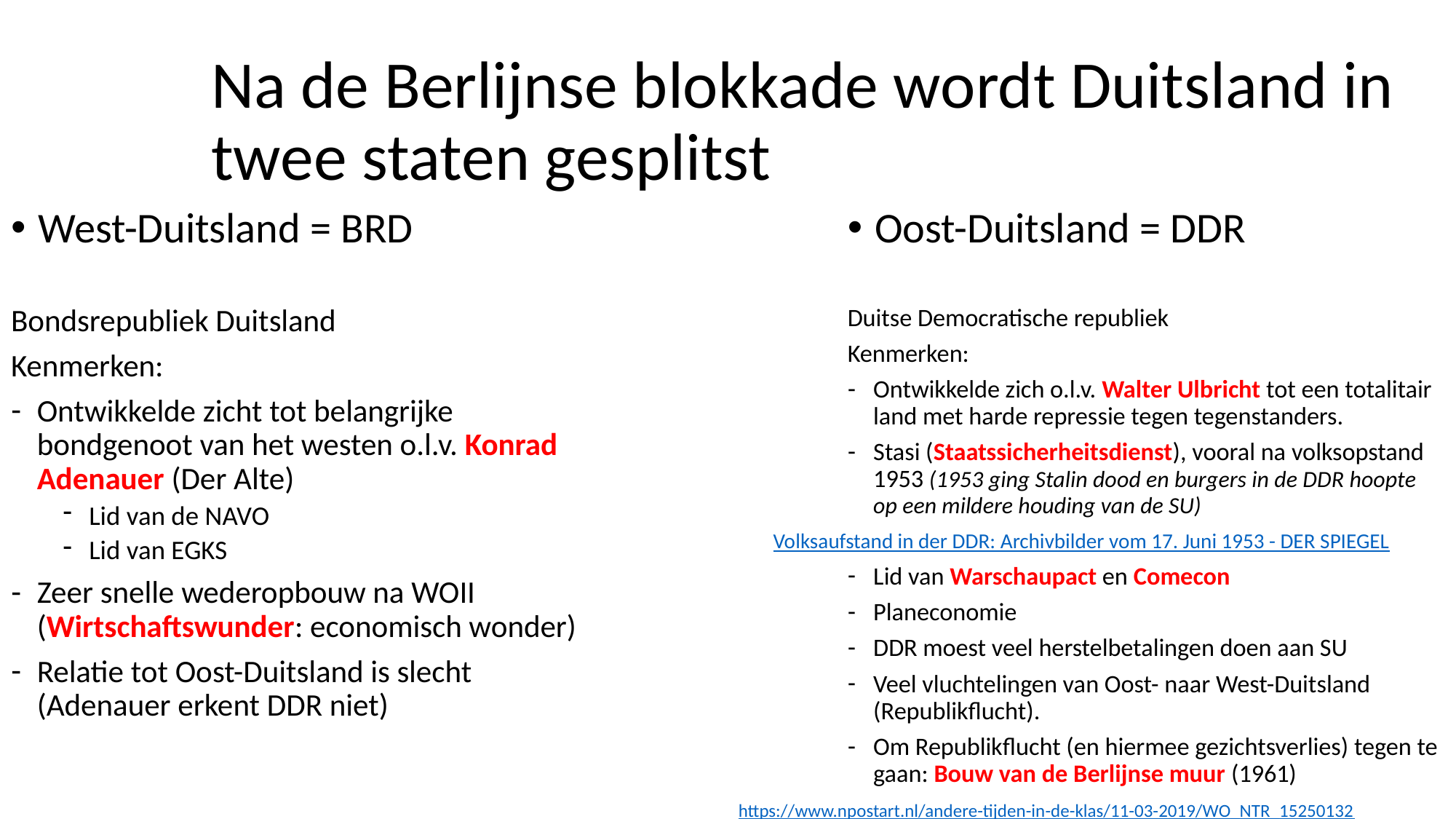

Na de Berlijnse blokkade wordt Duitsland in twee staten gesplitst
West-Duitsland = BRD
Oost-Duitsland = DDR
Bondsrepubliek Duitsland
Kenmerken:
Ontwikkelde zicht tot belangrijke bondgenoot van het westen o.l.v. Konrad Adenauer (Der Alte)
Lid van de NAVO
Lid van EGKS
Zeer snelle wederopbouw na WOII (Wirtschaftswunder: economisch wonder)
Relatie tot Oost-Duitsland is slecht (Adenauer erkent DDR niet)

Duitse Democratische republiek
Kenmerken:
Ontwikkelde zich o.l.v. Walter Ulbricht tot een totalitair land met harde repressie tegen tegenstanders.
Stasi (Staatssicherheitsdienst), vooral na volksopstand 1953 (1953 ging Stalin dood en burgers in de DDR hoopte op een mildere houding van de SU)

Lid van Warschaupact en Comecon
Planeconomie
DDR moest veel herstelbetalingen doen aan SU
Veel vluchtelingen van Oost- naar West-Duitsland (Republikflucht).
Om Republikflucht (en hiermee gezichtsverlies) tegen te gaan: Bouw van de Berlijnse muur (1961)
Volksaufstand in der DDR: Archivbilder vom 17. Juni 1953 - DER SPIEGEL
https://www.npostart.nl/andere-tijden-in-de-klas/11-03-2019/WO_NTR_15250132